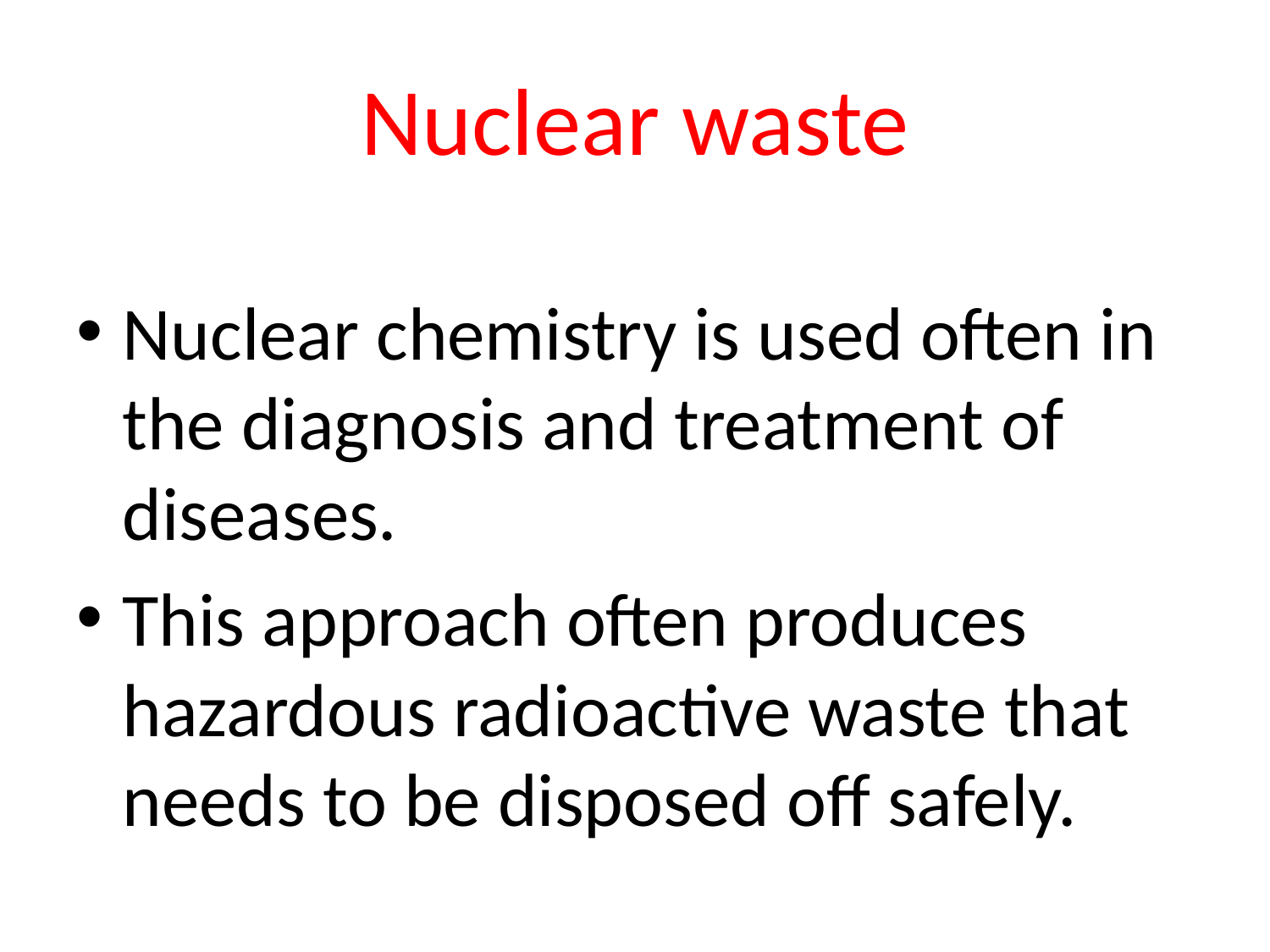

# Nuclear waste
Nuclear chemistry is used often in the diagnosis and treatment of diseases.
This approach often produces hazardous radioactive waste that needs to be disposed off safely.